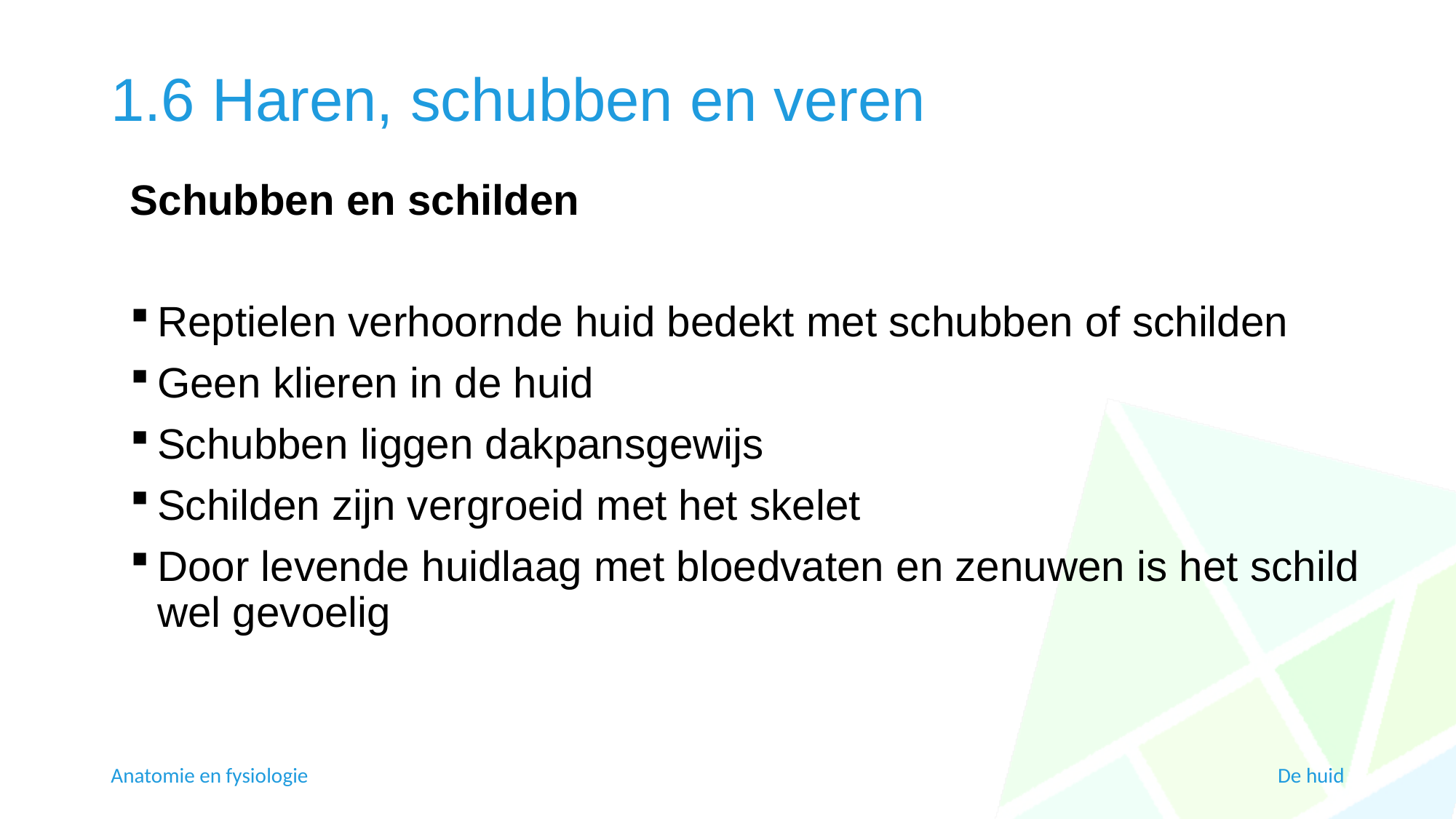

# 1.6 Haren, schubben en veren
Schubben en schilden

Reptielen verhoornde huid bedekt met schubben of schilden
Geen klieren in de huid
Schubben liggen dakpansgewijs
Schilden zijn vergroeid met het skelet
Door levende huidlaag met bloedvaten en zenuwen is het schild wel gevoelig

Anatomie en fysiologie
De huid